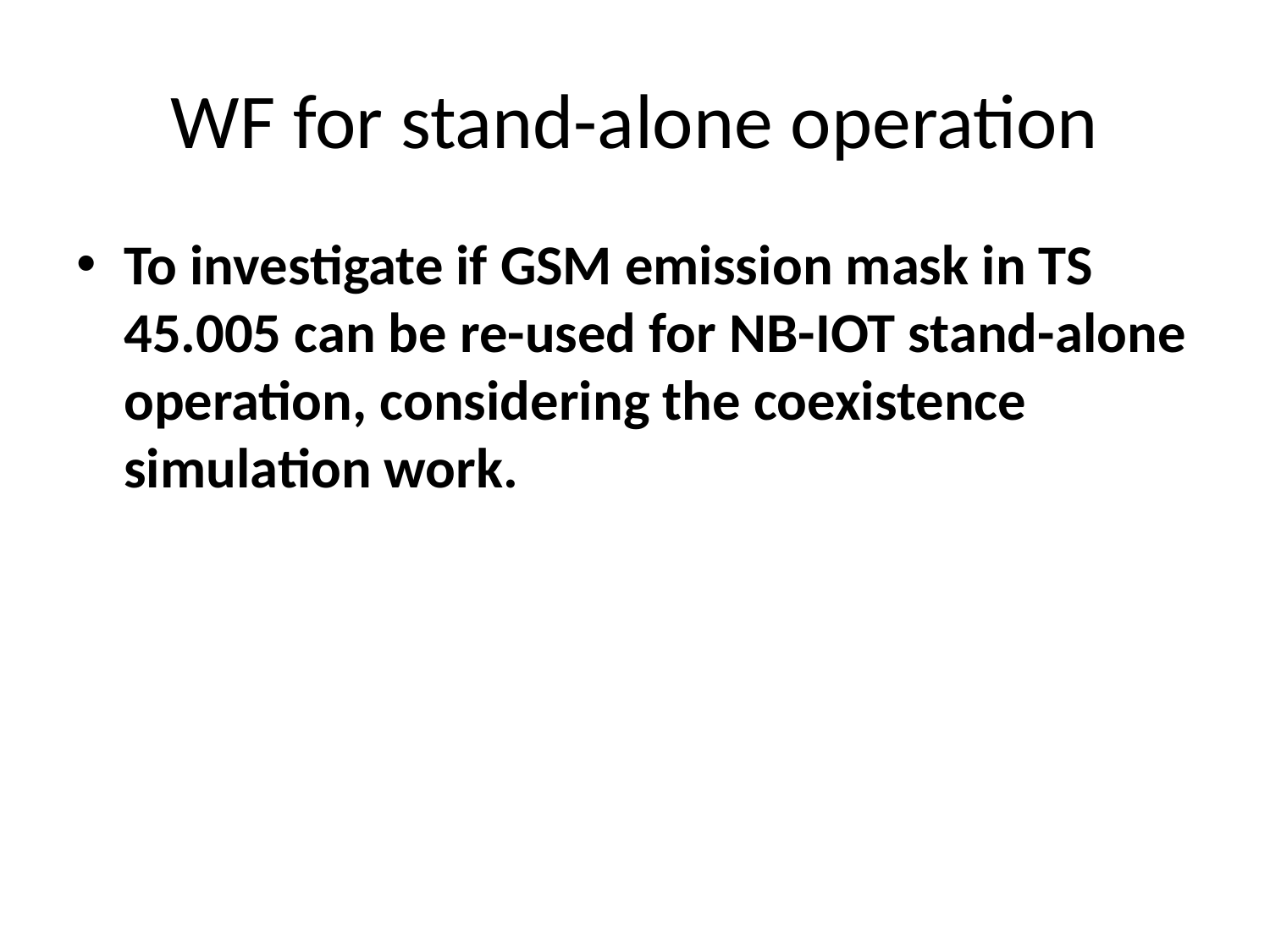

# WF for stand-alone operation
To investigate if GSM emission mask in TS 45.005 can be re-used for NB-IOT stand-alone operation, considering the coexistence simulation work.